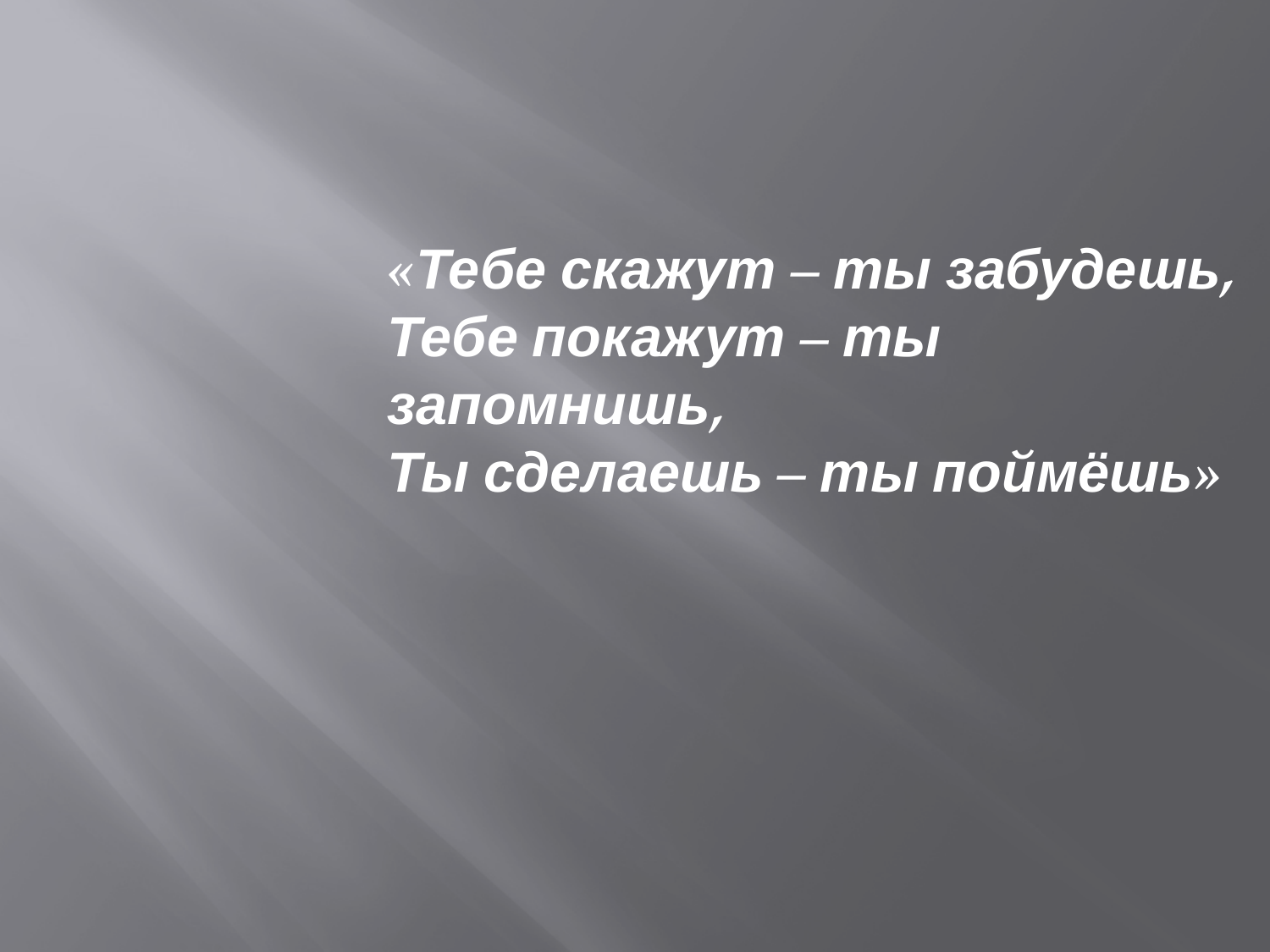

«Тебе скажут – ты забудешь,
Тебе покажут – ты запомнишь,
Ты сделаешь – ты поймёшь»